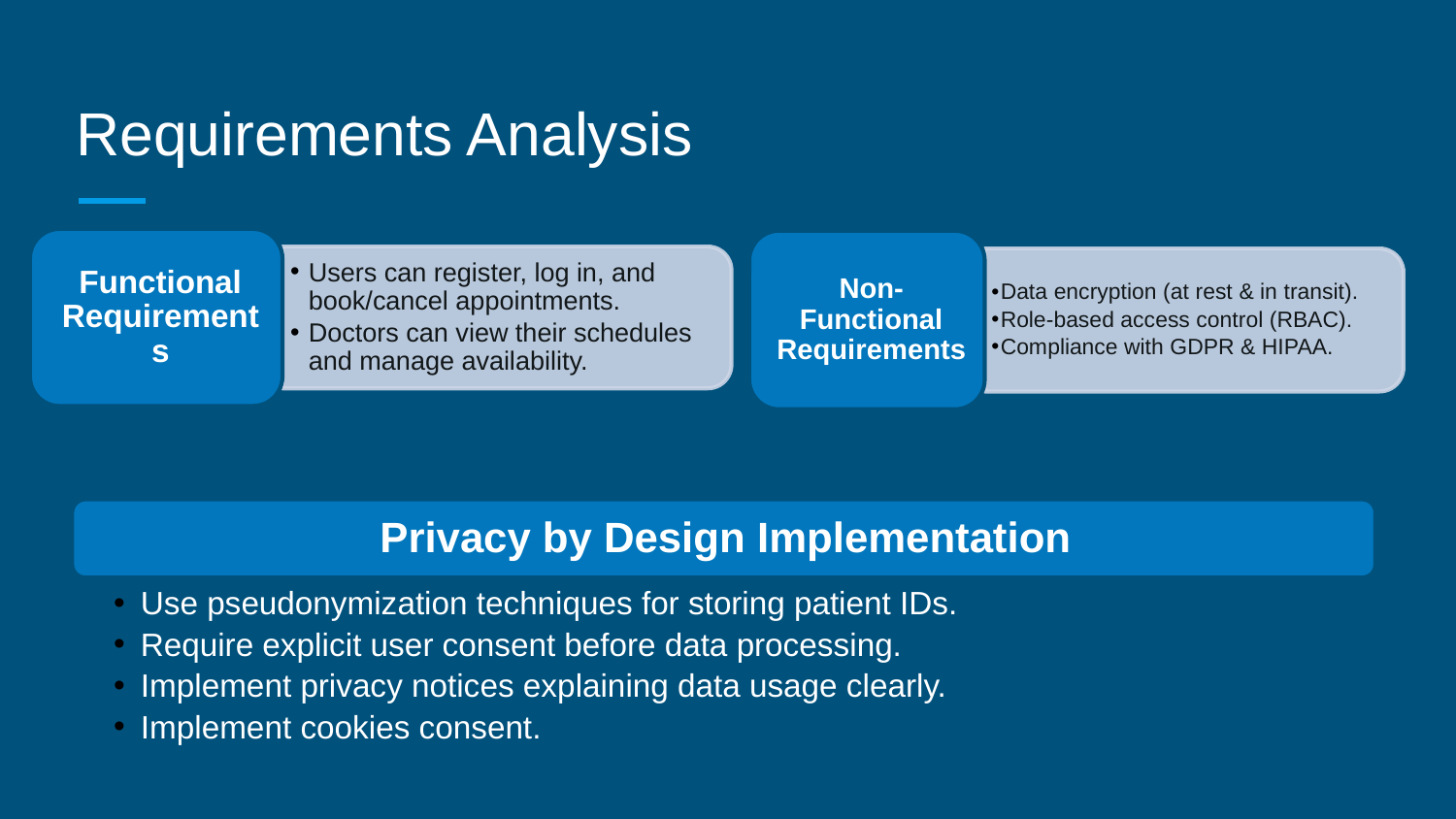

# Requirements Analysis

Users can register, log in, and book/cancel appointments.
Doctors can view their schedules and manage availability.
Functional Requirements
Data encryption (at rest & in transit).
Role-based access control (RBAC).
Compliance with GDPR & HIPAA.
Non-Functional Requirements
Privacy by Design Implementation
Use pseudonymization techniques for storing patient IDs.
Require explicit user consent before data processing.
Implement privacy notices explaining data usage clearly.
Implement cookies consent.